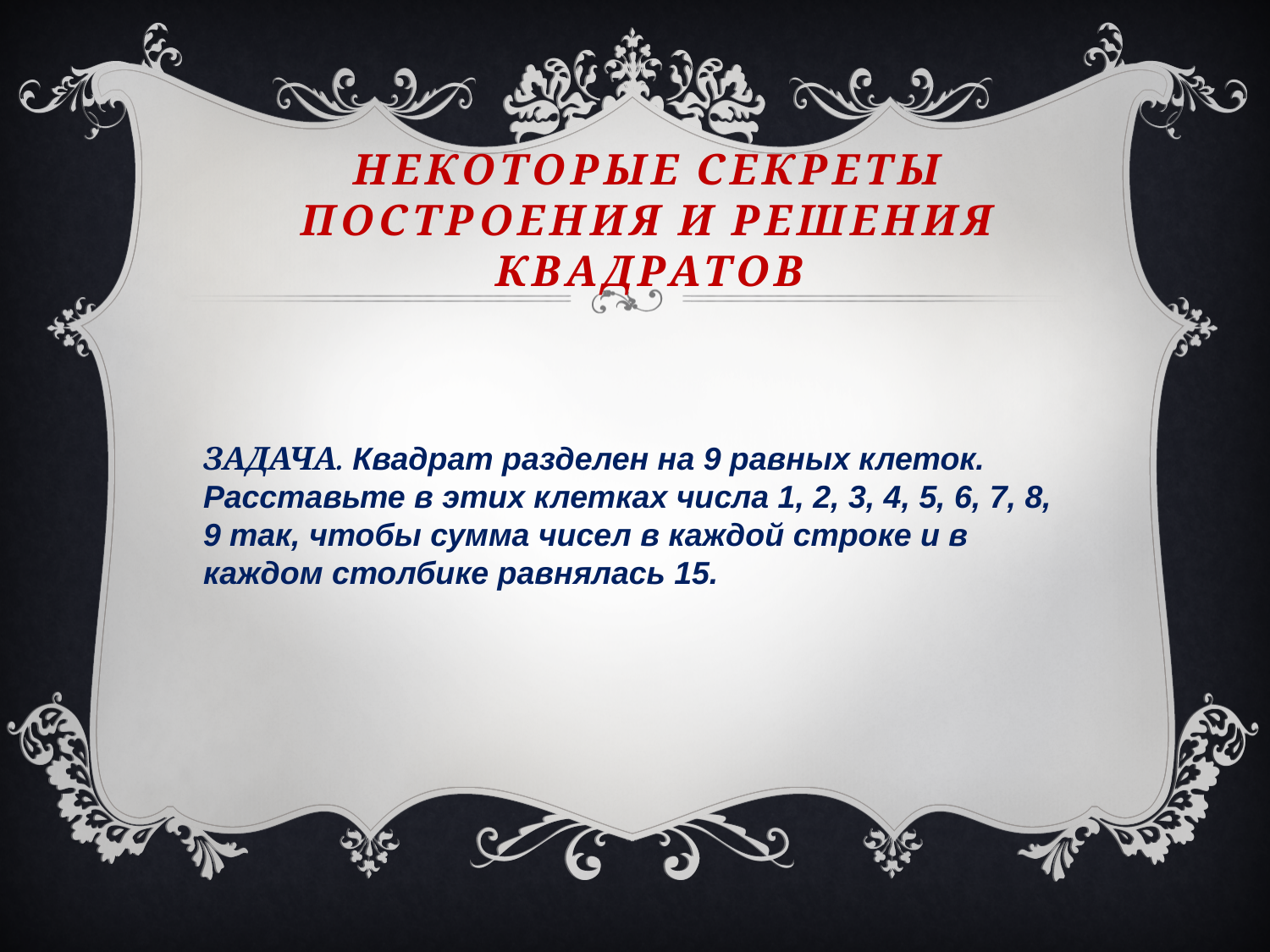

# Некоторые секреты построения и решения квадратов

ЗАДАЧА. Квадрат разделен на 9 равных клеток. Расставьте в этих клетках числа 1, 2, 3, 4, 5, 6, 7, 8, 9 так, чтобы сумма чисел в каждой строке и в каждом столбике равнялась 15.